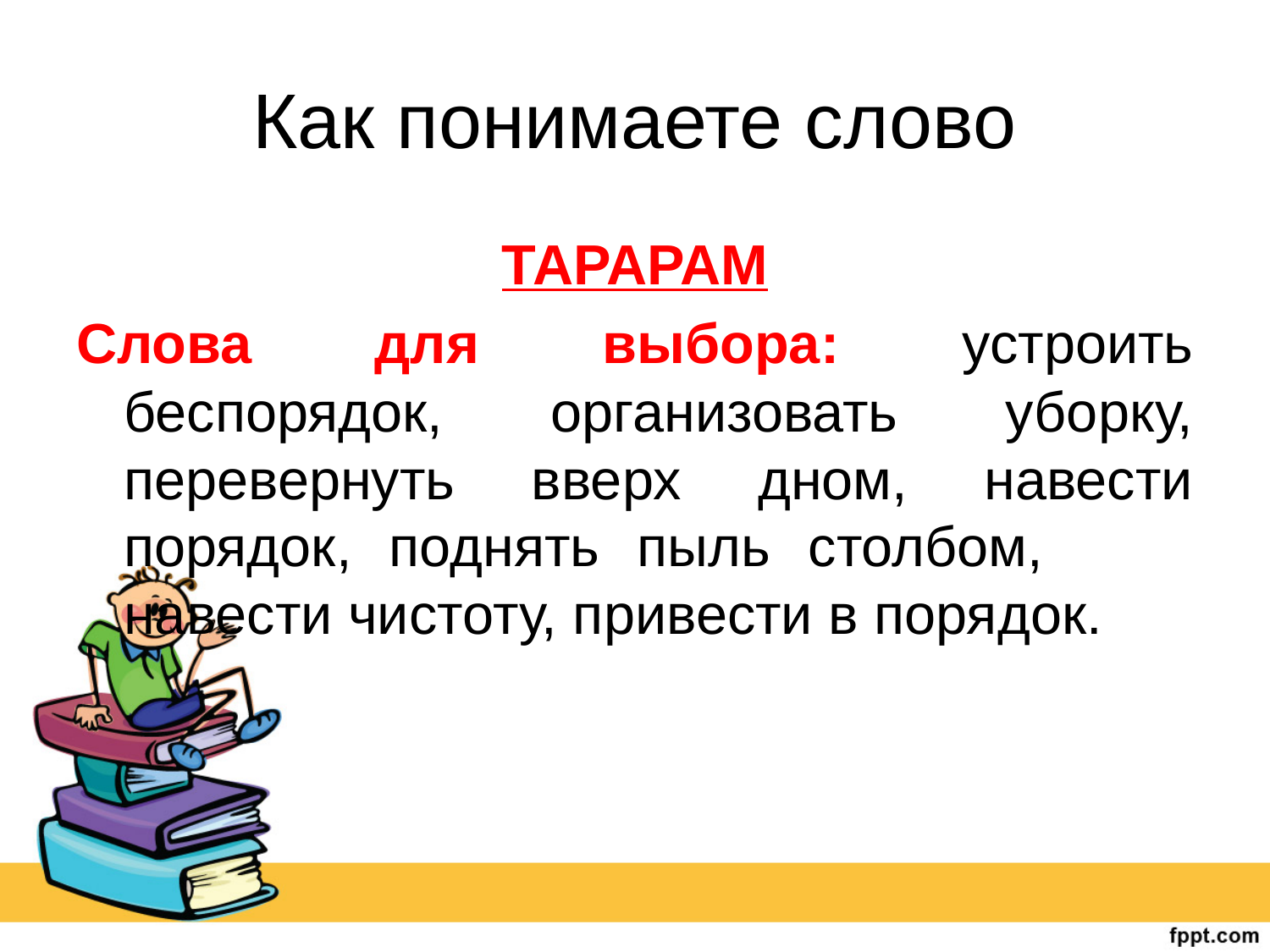

# Как понимаете слово
ТАРАРАМ
Слова для выбора: устроить беспорядок, организовать уборку, перевернуть вверх дном, навести порядок, поднять пыль столбом,     навести чистоту, привести в порядок.